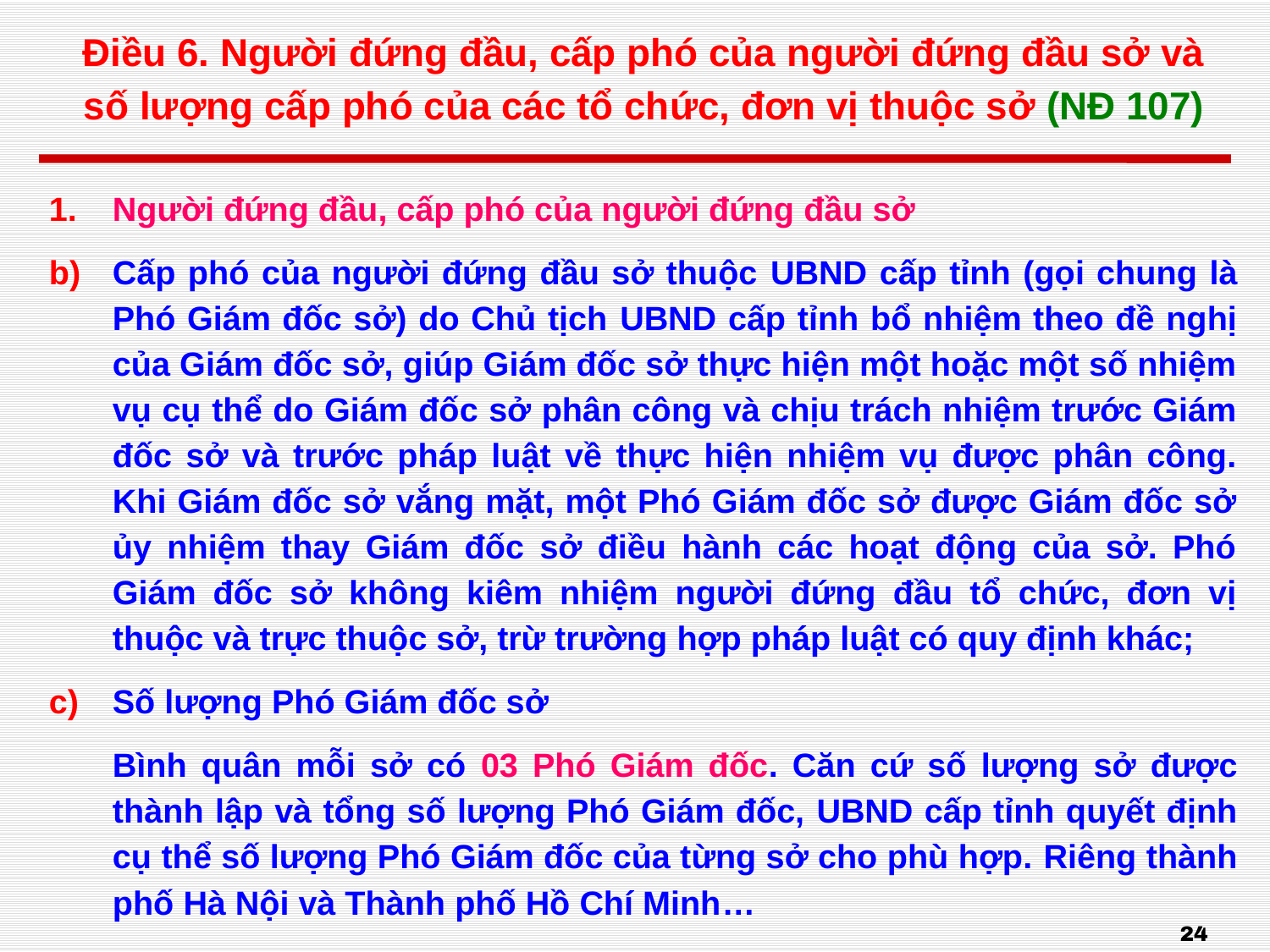

# Điều 6. Người đứng đầu, cấp phó của người đứng đầu sở và số lượng cấp phó của các tổ chức, đơn vị thuộc sở (NĐ 107)
Người đứng đầu, cấp phó của người đứng đầu sở
Cấp phó của người đứng đầu sở thuộc UBND cấp tỉnh (gọi chung là Phó Giám đốc sở) do Chủ tịch UBND cấp tỉnh bổ nhiệm theo đề nghị của Giám đốc sở, giúp Giám đốc sở thực hiện một hoặc một số nhiệm vụ cụ thể do Giám đốc sở phân công và chịu trách nhiệm trước Giám đốc sở và trước pháp luật về thực hiện nhiệm vụ được phân công. Khi Giám đốc sở vắng mặt, một Phó Giám đốc sở được Giám đốc sở ủy nhiệm thay Giám đốc sở điều hành các hoạt động của sở. Phó Giám đốc sở không kiêm nhiệm người đứng đầu tổ chức, đơn vị thuộc và trực thuộc sở, trừ trường hợp pháp luật có quy định khác;
Số lượng Phó Giám đốc sở
Bình quân mỗi sở có 03 Phó Giám đốc. Căn cứ số lượng sở được thành lập và tổng số lượng Phó Giám đốc, UBND cấp tỉnh quyết định cụ thể số lượng Phó Giám đốc của từng sở cho phù hợp. Riêng thành phố Hà Nội và Thành phố Hồ Chí Minh…